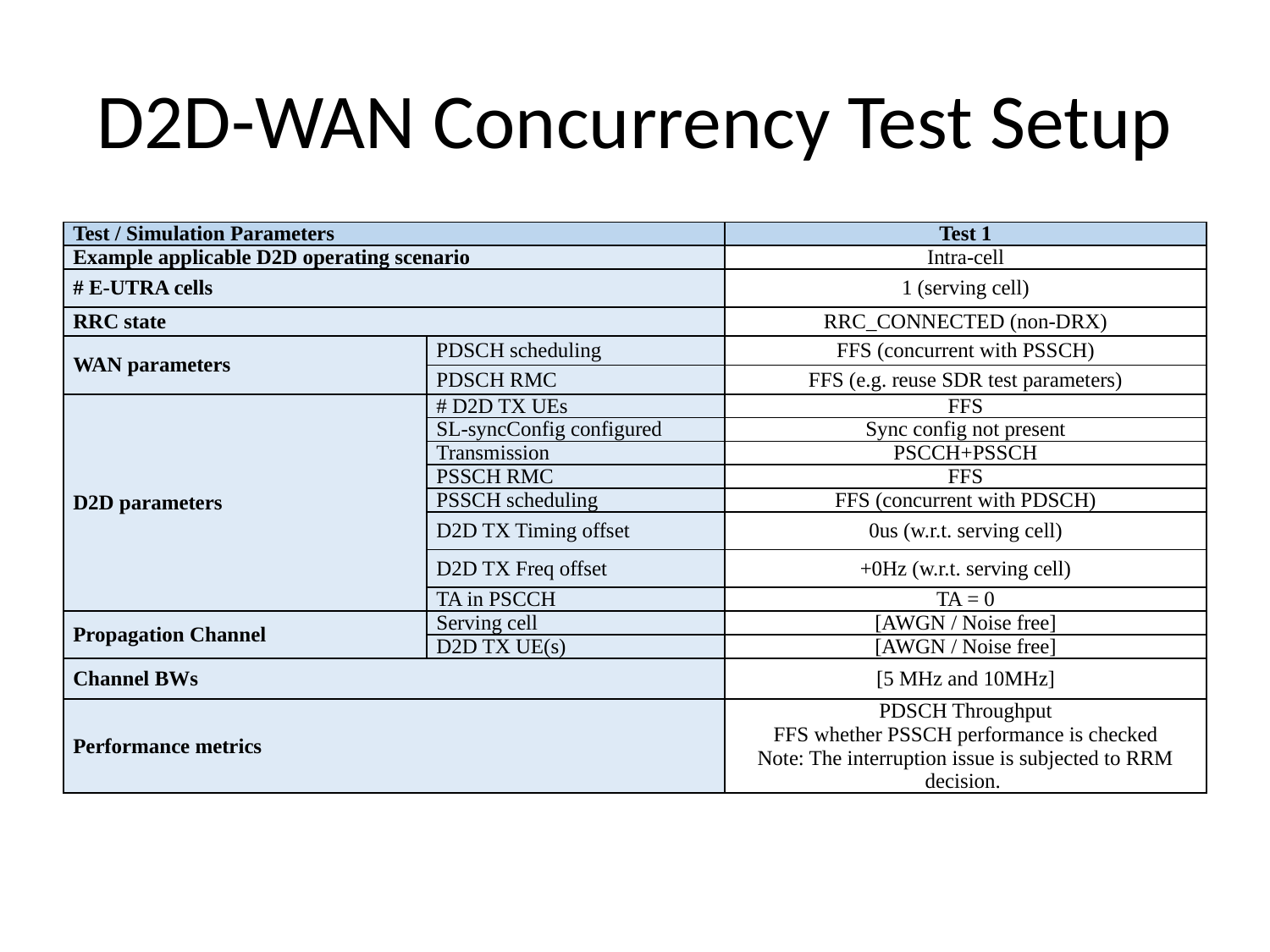

# D2D-WAN Concurrency Test Setup
| Test / Simulation Parameters |  | Test 1 |
| --- | --- | --- |
| Example applicable D2D operating scenario |  | Intra-cell |
| # E-UTRA cells |  | 1 (serving cell) |
| RRC state |  | RRC\_CONNECTED (non-DRX) |
| WAN parameters | PDSCH scheduling | FFS (concurrent with PSSCH) |
|  | PDSCH RMC | FFS (e.g. reuse SDR test parameters) |
| D2D parameters | # D2D TX UEs | FFS |
|  | SL-syncConfig configured | Sync config not present |
|  | Transmission | PSCCH+PSSCH |
|  | PSSCH RMC | FFS |
|  | PSSCH scheduling | FFS (concurrent with PDSCH) |
|  | D2D TX Timing offset | 0us (w.r.t. serving cell) |
|  | D2D TX Freq offset | +0Hz (w.r.t. serving cell) |
|  | TA in PSCCH | TA = 0 |
| Propagation Channel | Serving cell | [AWGN / Noise free] |
|  | D2D TX UE(s) | [AWGN / Noise free] |
| Channel BWs |  | [5 MHz and 10MHz] |
| Performance metrics |  | PDSCH Throughput FFS whether PSSCH performance is checked Note: The interruption issue is subjected to RRM decision. |